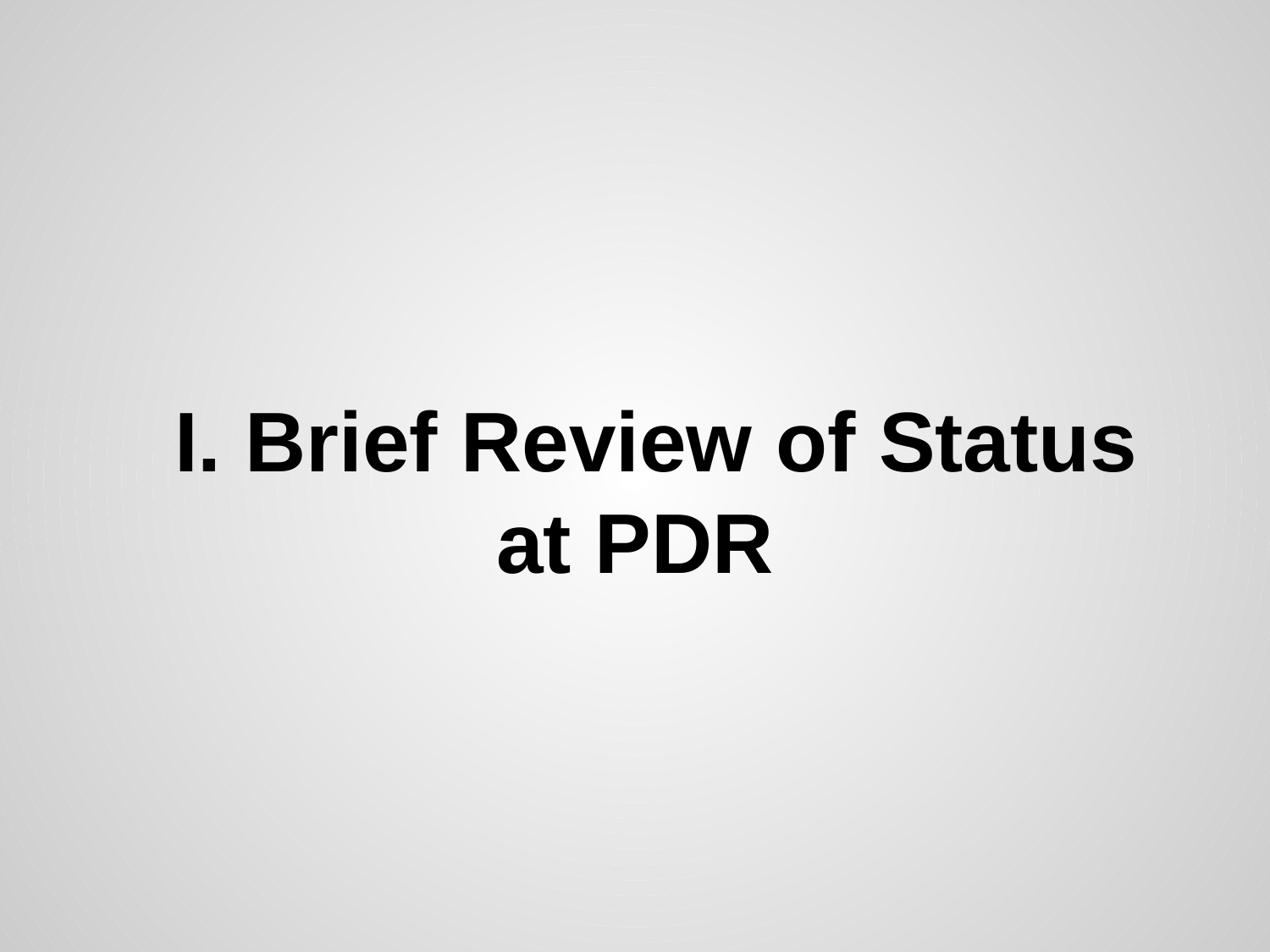

# I. Brief Review of Status at PDR